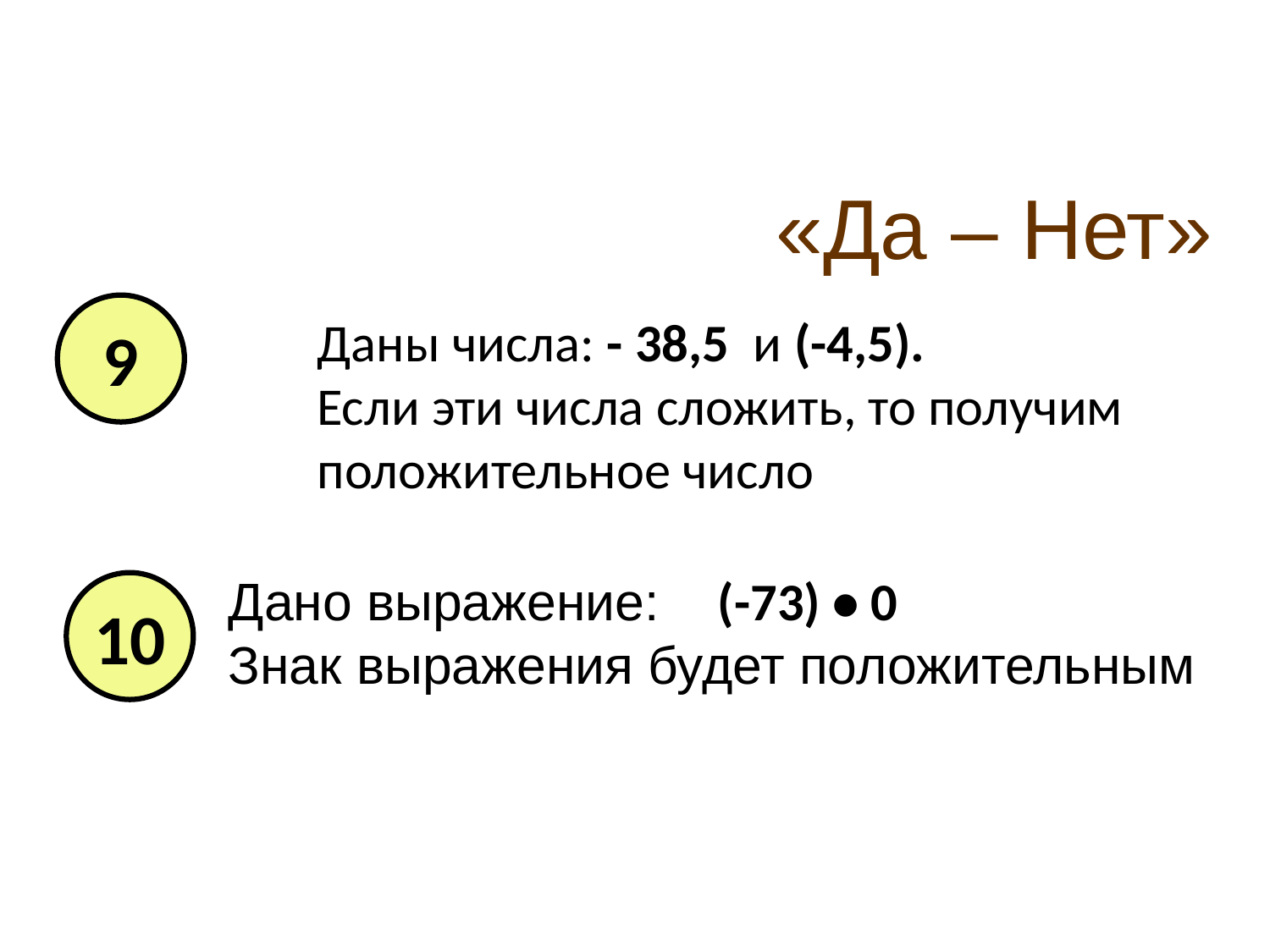

«Да – Нет»
9
Даны числа: - 38,5  и (-4,5).
Если эти числа сложить, то получим положительное число
Дано выражение:    (-73) • 0
Знак выражения будет положительным
10